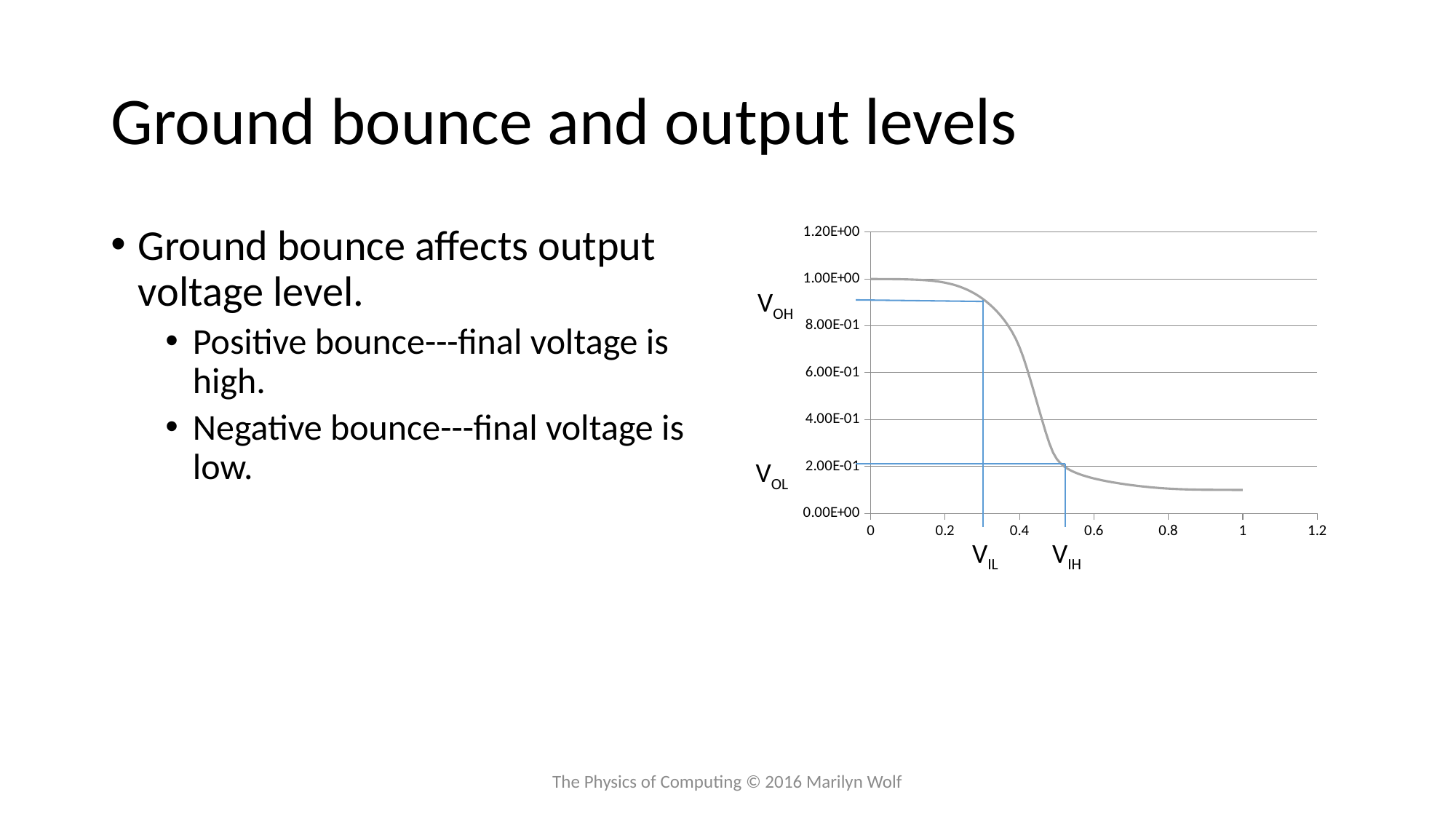

# Ground bounce and output levels
Ground bounce affects output voltage level.
Positive bounce---final voltage is high.
Negative bounce---final voltage is low.

### Chart

| Category |  |
|---|---|
VOH
VOL
VIL
VIH
The Physics of Computing © 2016 Marilyn Wolf